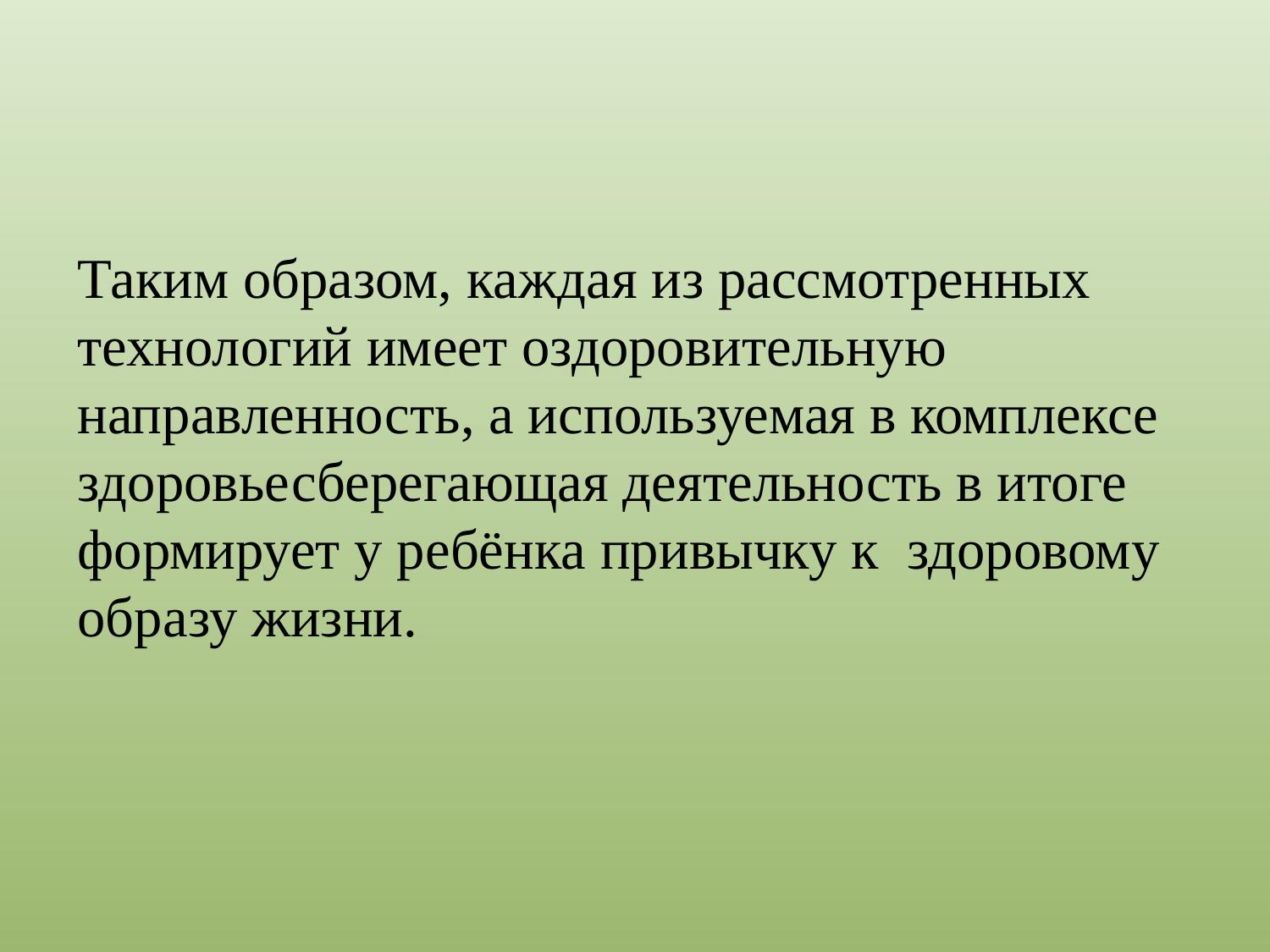

Таким образом, каждая из рассмотренных технологий имеет оздоровительную направленность, а используемая в комплексе здоровьесберегающая деятельность в итоге формирует у ребёнка привычку к  здоровому образу жизни.